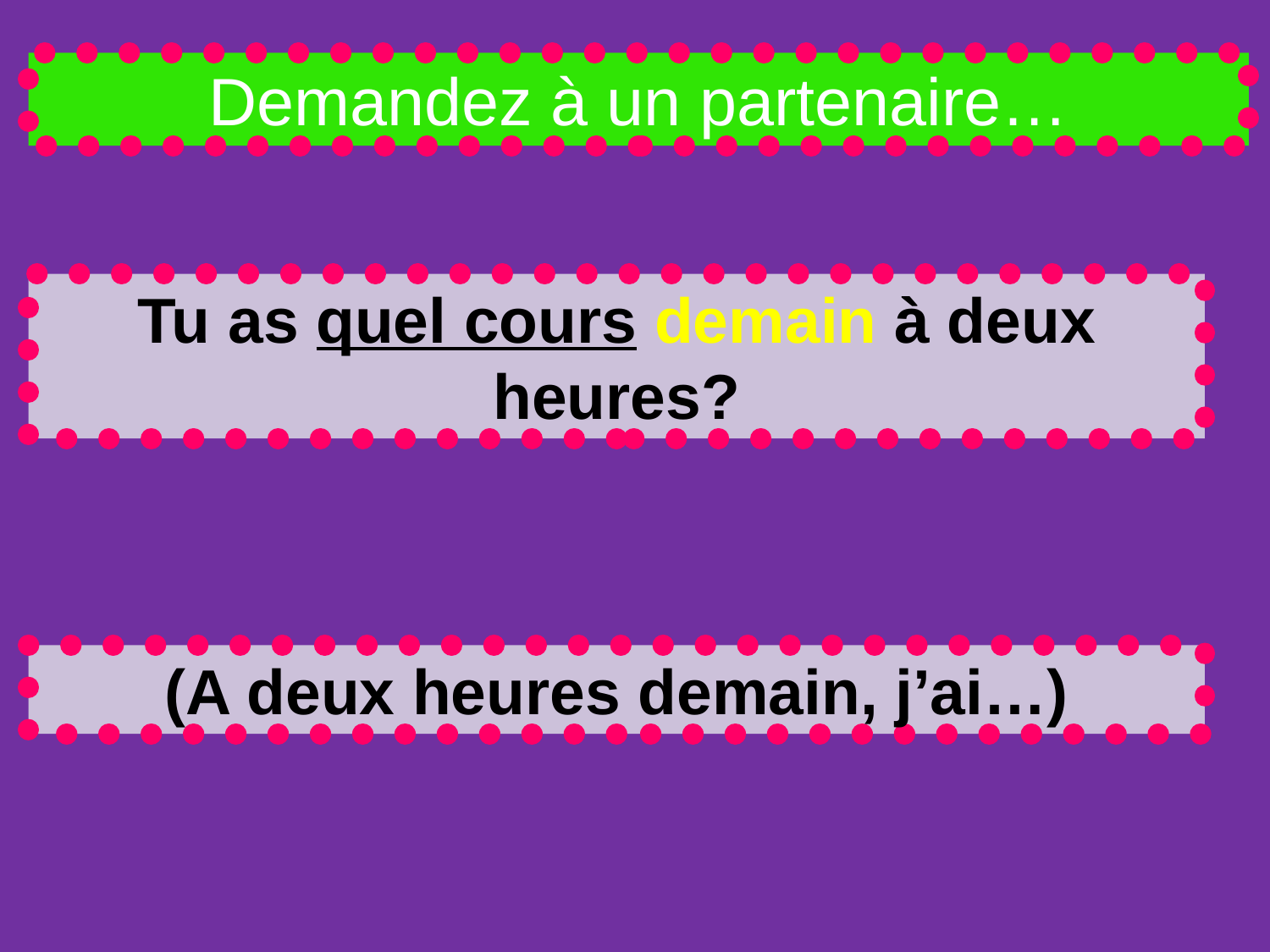

Demandez à un partenaire…
Tu as quel cours demain à deux heures?
(A deux heures demain, j’ai…)